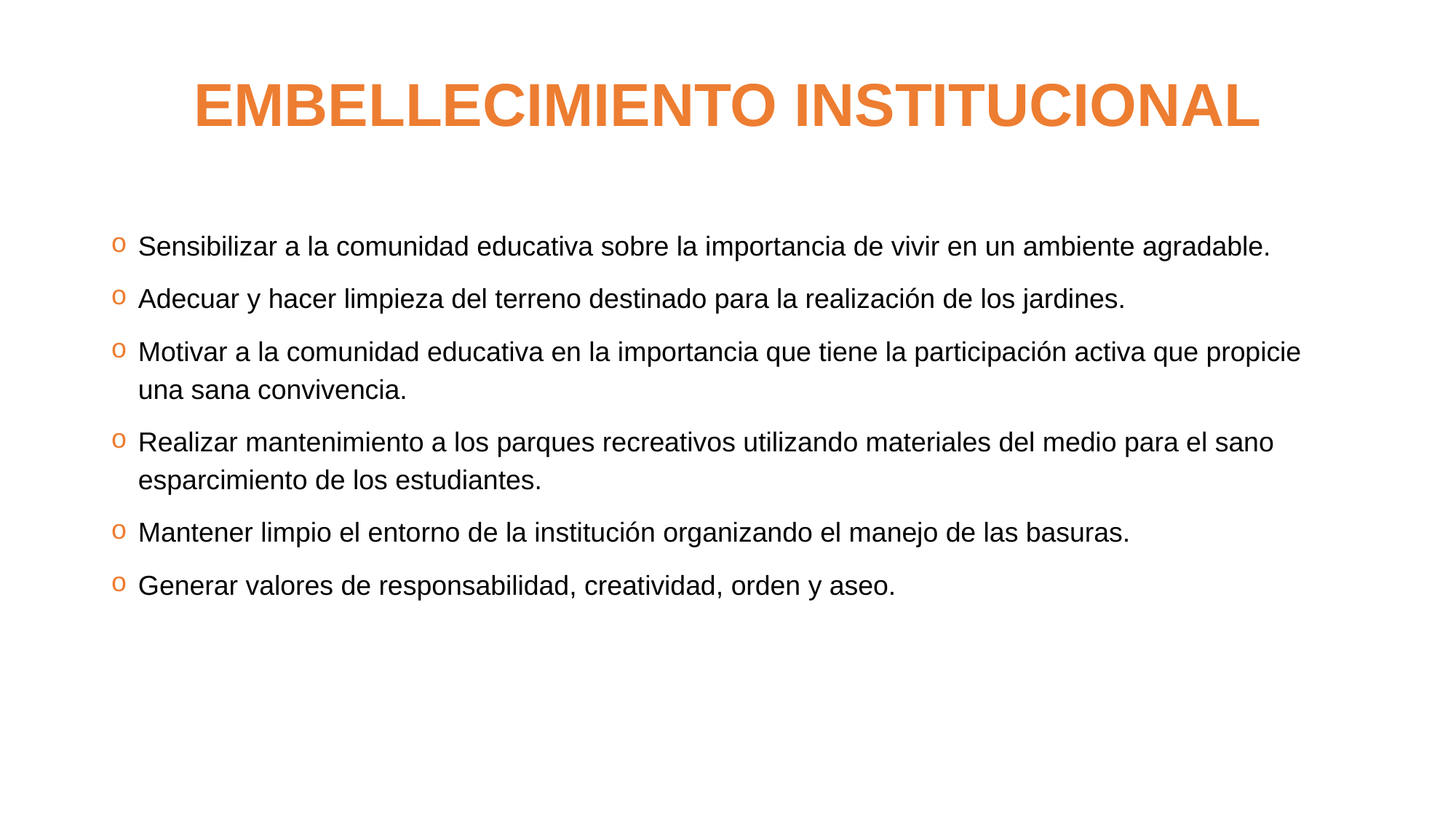

# EMBELLECIMIENTO INSTITUCIONAL
Sensibilizar a la comunidad educativa sobre la importancia de vivir en un ambiente agradable.
Adecuar y hacer limpieza del terreno destinado para la realización de los jardines.
Motivar a la comunidad educativa en la importancia que tiene la participación activa que propicie una sana convivencia.
Realizar mantenimiento a los parques recreativos utilizando materiales del medio para el sano esparcimiento de los estudiantes.
Mantener limpio el entorno de la institución organizando el manejo de las basuras.
Generar valores de responsabilidad, creatividad, orden y aseo.